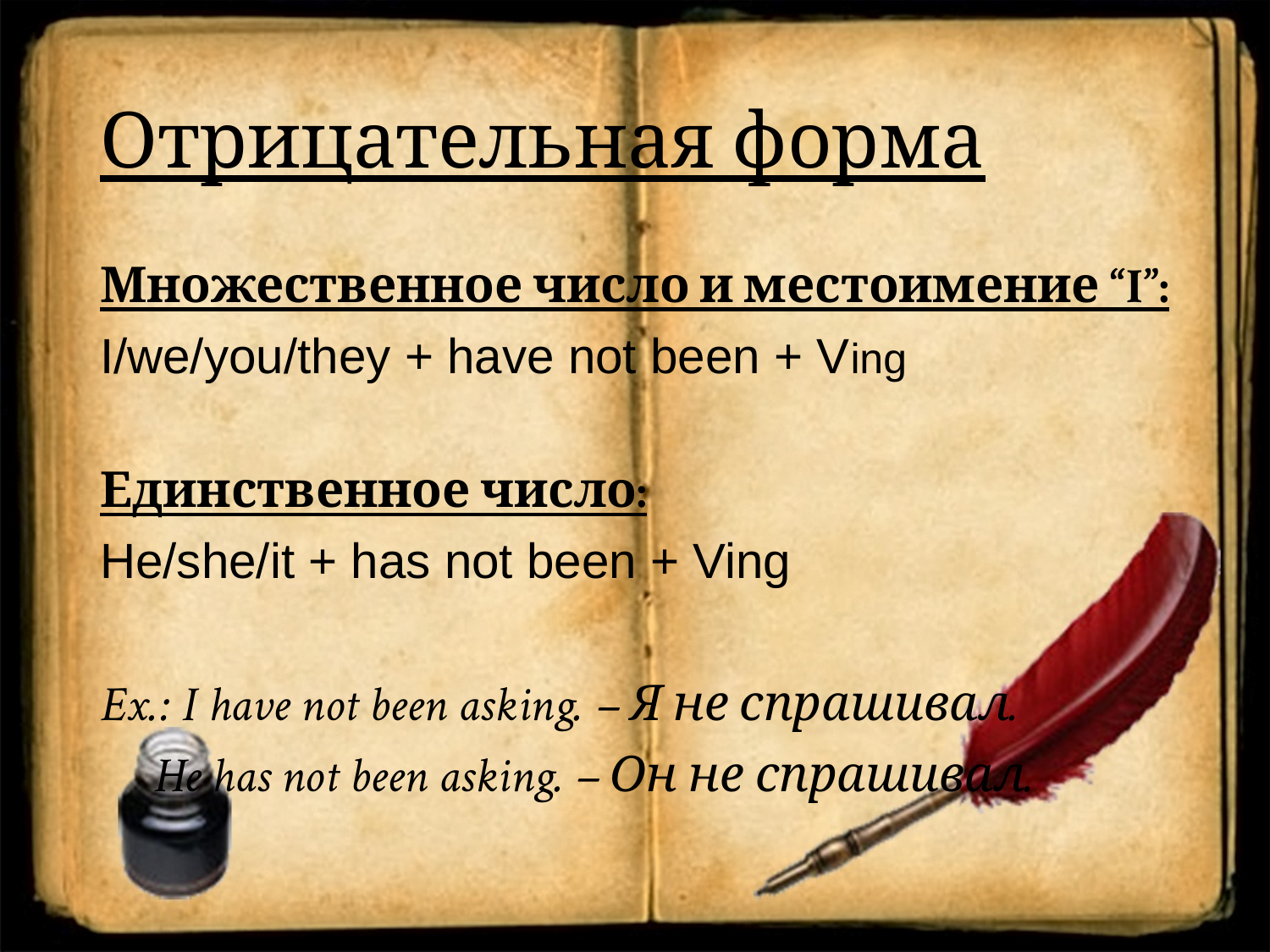

# Отрицательная форма
Множественное число и местоимение “I”:
I/we/you/they + have not been + Ving

Единственное число:
He/she/it + has not been + Ving

Ex.: I have not been asking. – Я не спрашивал.
     He has not been asking. – Он не спрашивал.